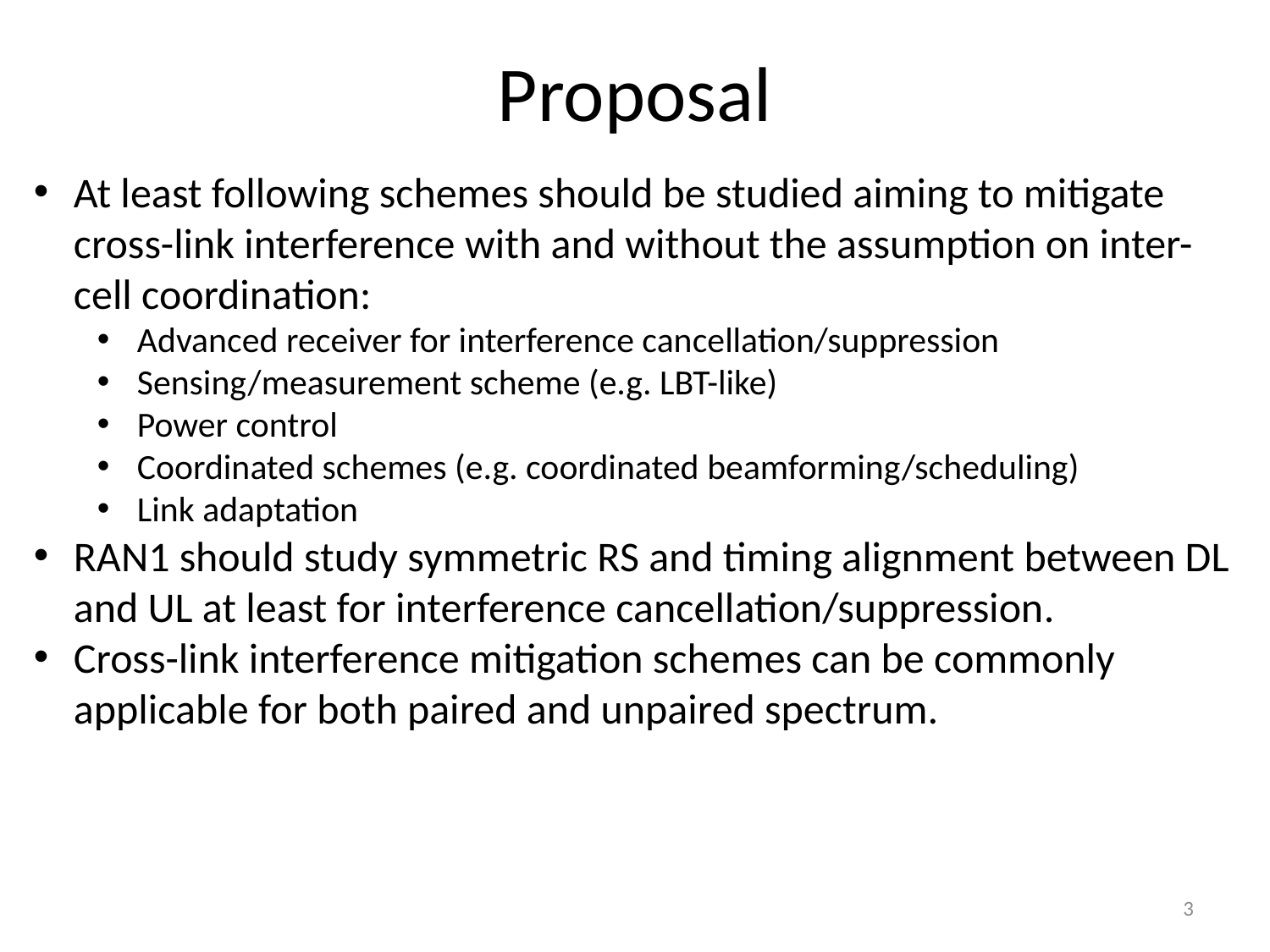

Proposal
At least following schemes should be studied aiming to mitigate cross-link interference with and without the assumption on inter-cell coordination:
Advanced receiver for interference cancellation/suppression
Sensing/measurement scheme (e.g. LBT-like)
Power control
Coordinated schemes (e.g. coordinated beamforming/scheduling)
Link adaptation
RAN1 should study symmetric RS and timing alignment between DL and UL at least for interference cancellation/suppression.
Cross-link interference mitigation schemes can be commonly applicable for both paired and unpaired spectrum.

3